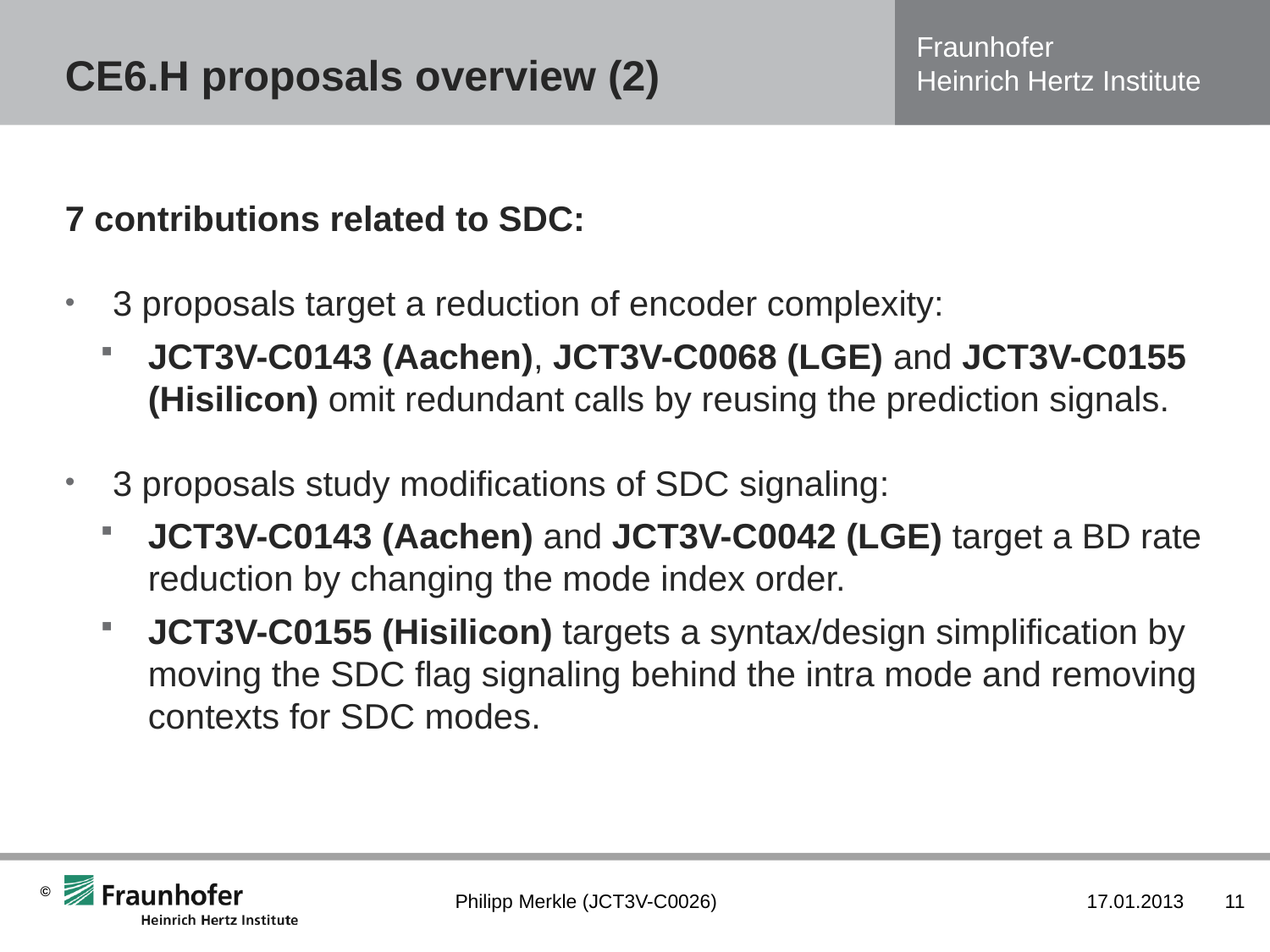

# CE6.H proposals overview (2)
7 contributions related to SDC:

3 proposals target a reduction of encoder complexity:
JCT3V-C0143 (Aachen), JCT3V-C0068 (LGE) and JCT3V-C0155 (Hisilicon) omit redundant calls by reusing the prediction signals.

3 proposals study modifications of SDC signaling:
JCT3V-C0143 (Aachen) and JCT3V-C0042 (LGE) target a BD rate reduction by changing the mode index order.
JCT3V-C0155 (Hisilicon) targets a syntax/design simplification by moving the SDC flag signaling behind the intra mode and removing contexts for SDC modes.

Philipp Merkle (JCT3V-C0026)
17.01.2013
11